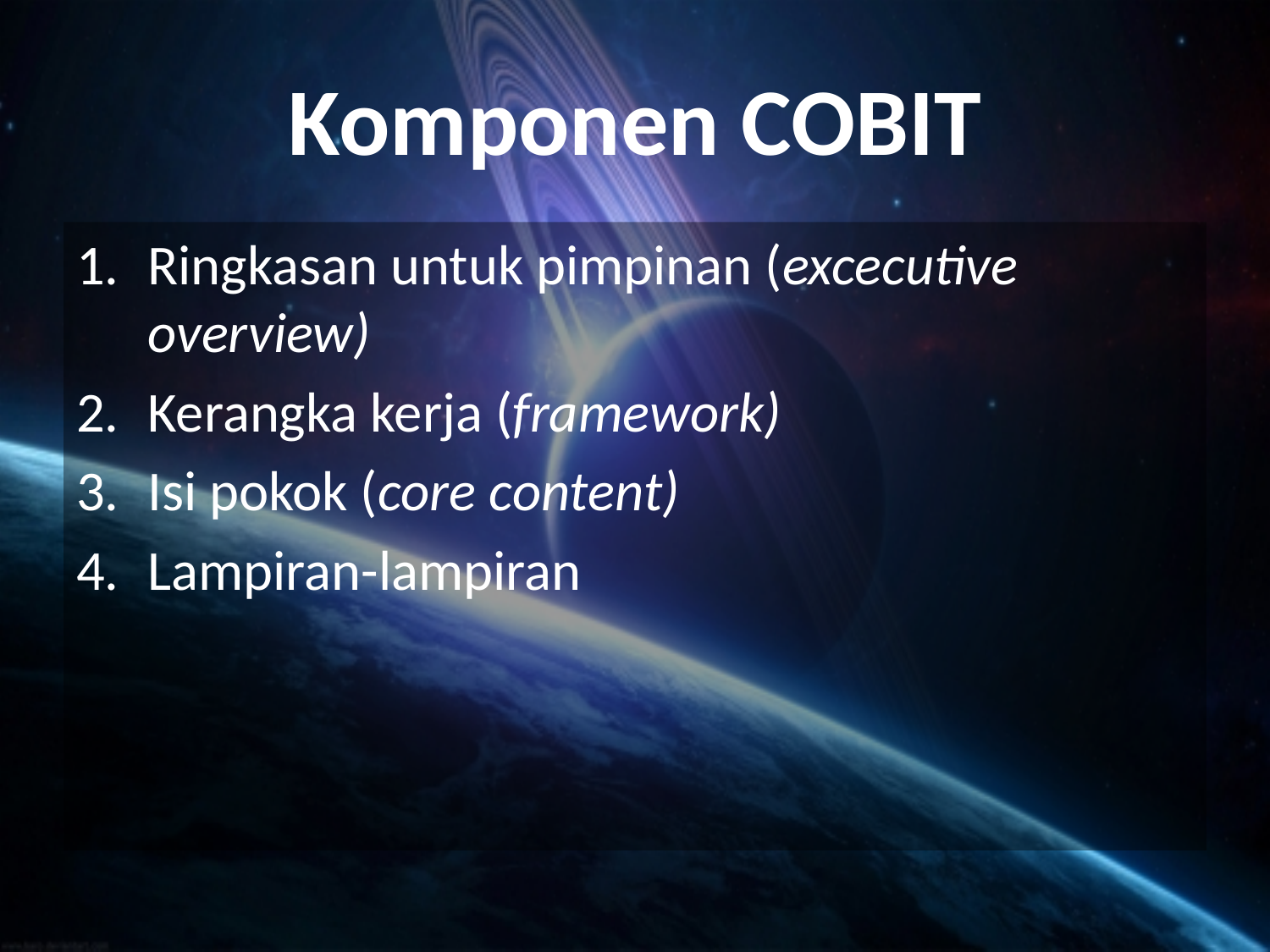

# Komponen COBIT
Ringkasan untuk pimpinan (excecutive overview)
Kerangka kerja (framework)
Isi pokok (core content)
Lampiran-lampiran